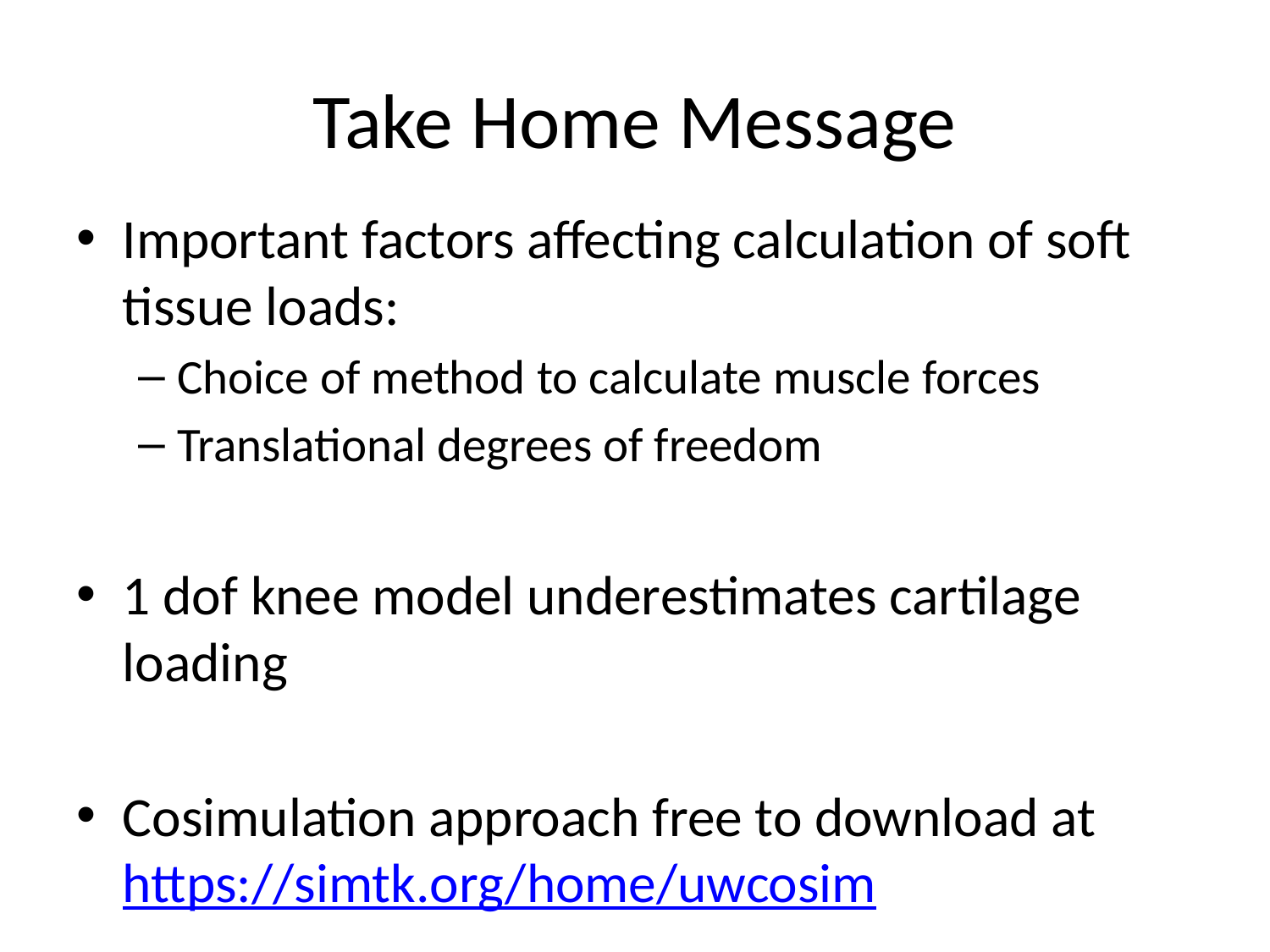

# Take Home Message
Important factors affecting calculation of soft tissue loads:
Choice of method to calculate muscle forces
Translational degrees of freedom

1 dof knee model underestimates cartilage loading

Cosimulation approach free to download at https://simtk.org/home/uwcosim